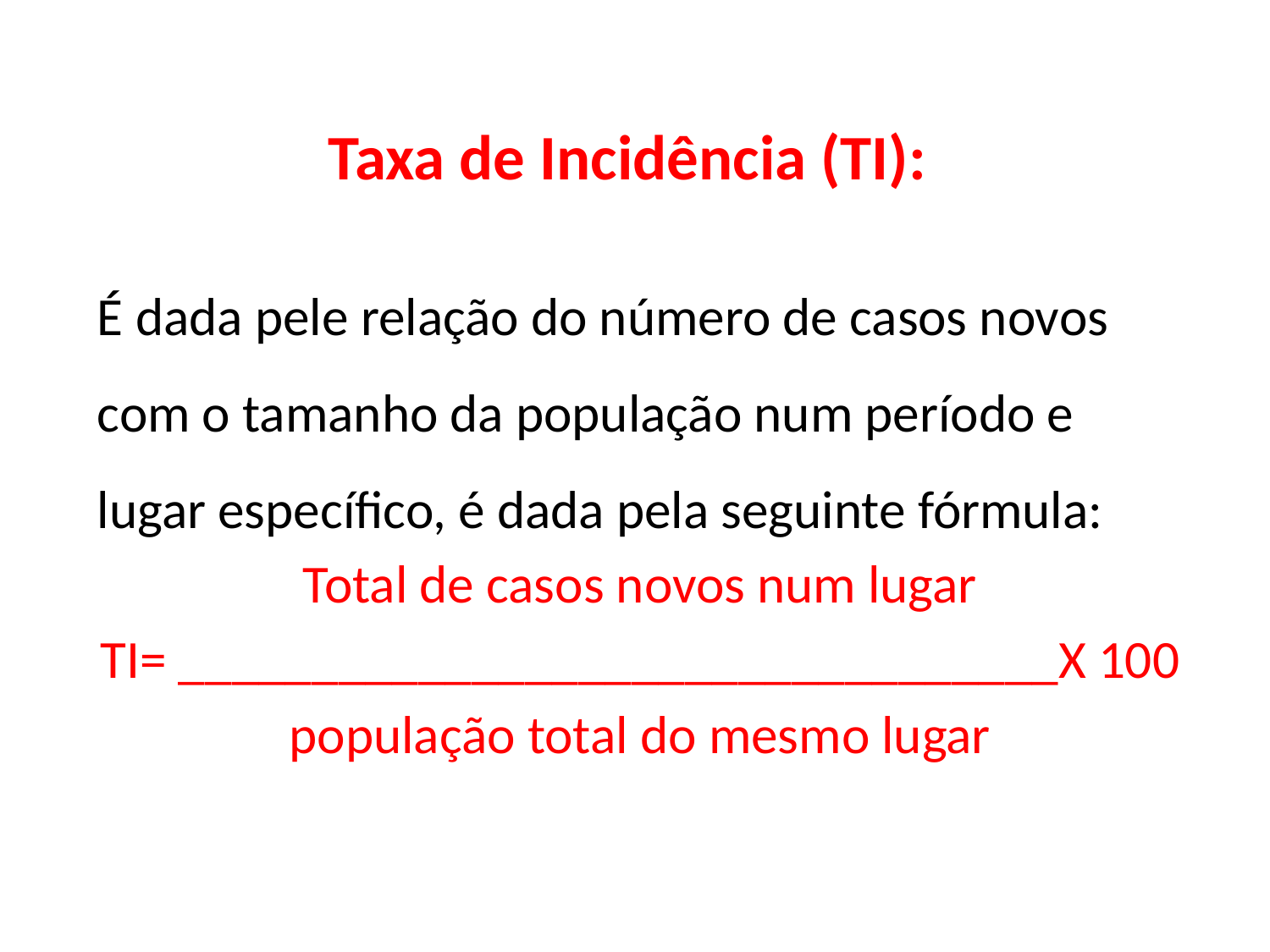

# Taxa de Incidência (TI):
É dada pele relação do número de casos novos com o tamanho da população num período e lugar específico, é dada pela seguinte fórmula:
Total de casos novos num lugar
TI= _________________________________X 100
população total do mesmo lugar